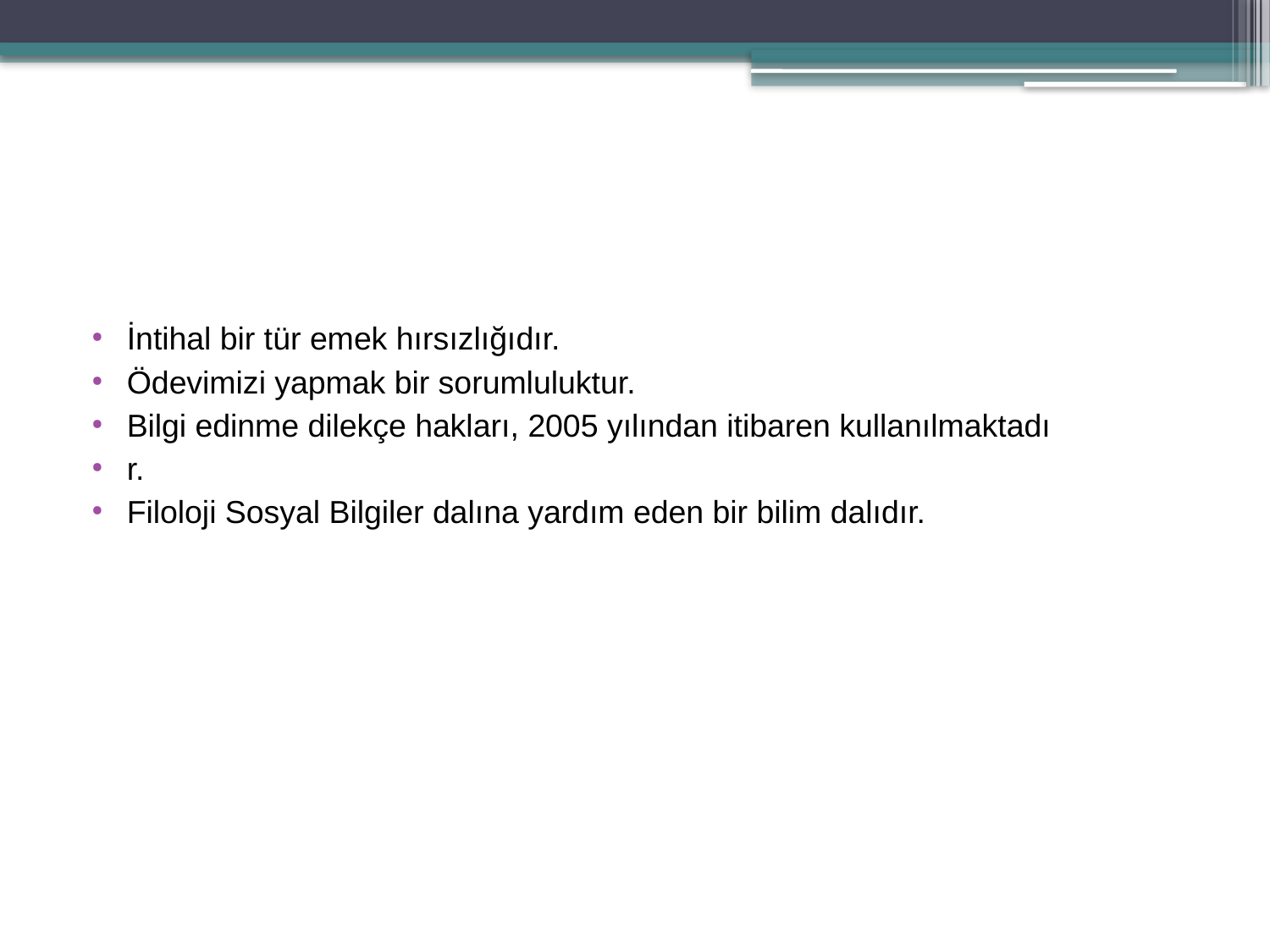

#
İntihal bir tür emek hırsızlığıdır.
Ödevimizi yapmak bir sorumluluktur.
Bilgi edinme dilekçe hakları, 2005 yılından itibaren kullanılmaktadı
r.
Filoloji Sosyal Bilgiler dalına yardım eden bir bilim dalıdır.